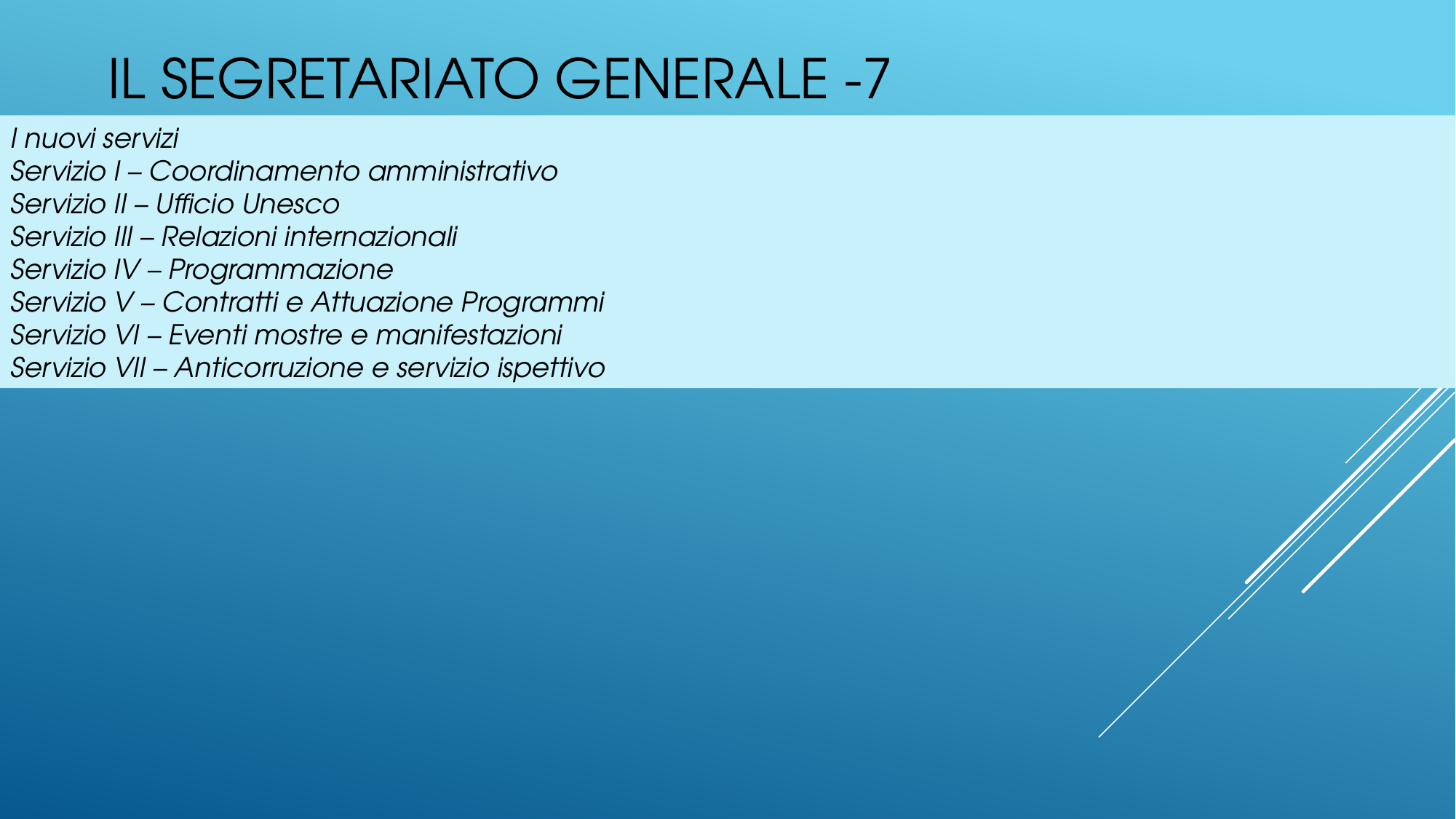

# IL SEGRETARIATO GENERALE -7
I nuovi servizi
Servizio I – Coordinamento amministrativo
Servizio II – Ufficio Unesco
Servizio III – Relazioni internazionali
Servizio IV – Programmazione
Servizio V – Contratti e Attuazione Programmi
Servizio VI – Eventi mostre e manifestazioni
Servizio VII – Anticorruzione e servizio ispettivo